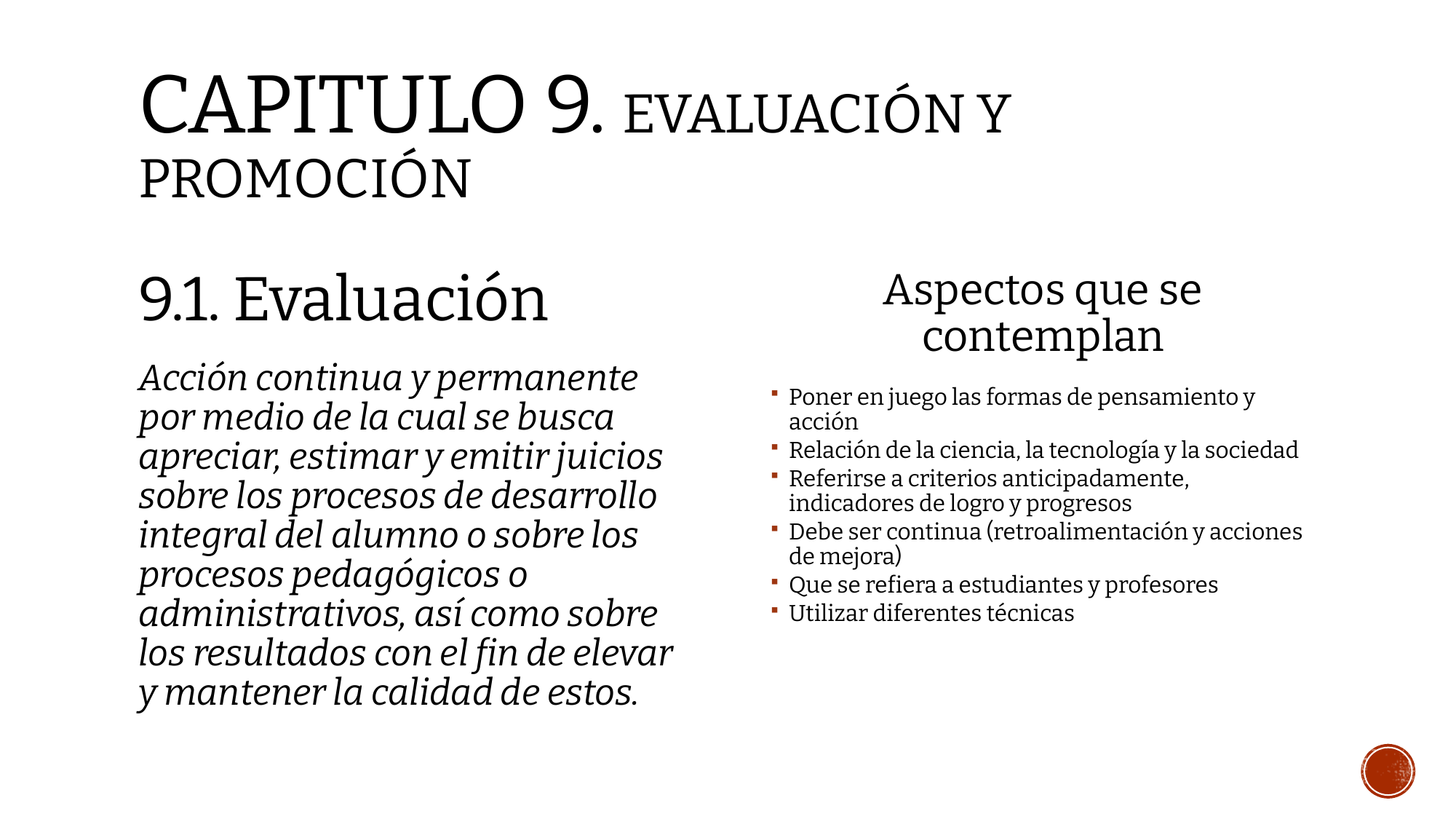

# CAPITULO 9. EVALUACIÓN Y PROMOCIÓN
9.1. Evaluación

Acción continua y permanente por medio de la cual se busca apreciar, estimar y emitir juicios sobre los procesos de desarrollo integral del alumno o sobre los procesos pedagógicos o administrativos, así como sobre los resultados con el fin de elevar y mantener la calidad de estos.

Aspectos que se contemplan

Poner en juego las formas de pensamiento y acción
Relación de la ciencia, la tecnología y la sociedad
Referirse a criterios anticipadamente, indicadores de logro y progresos
Debe ser continua (retroalimentación y acciones de mejora)
Que se refiera a estudiantes y profesores
Utilizar diferentes técnicas